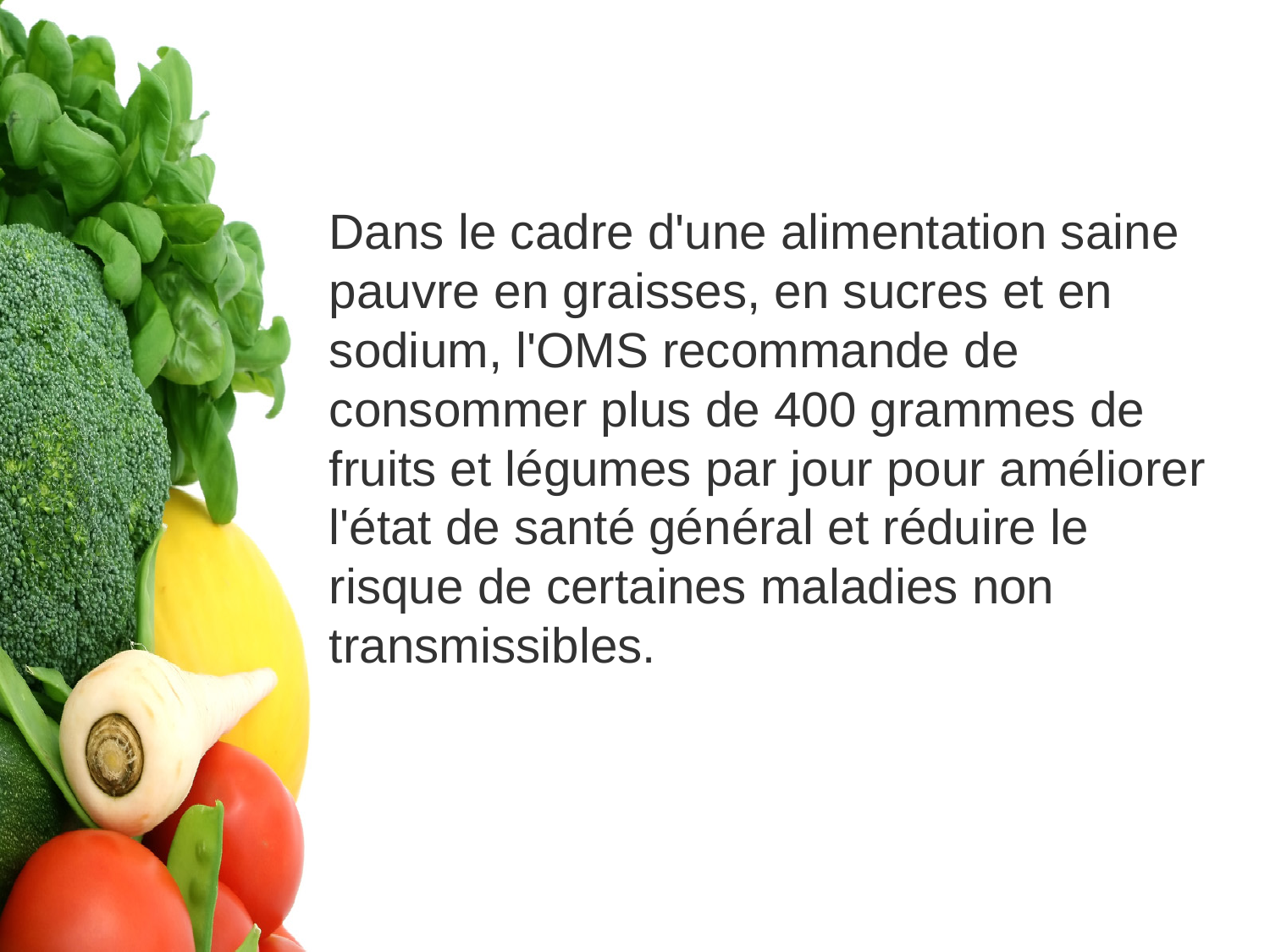

Dans le cadre d'une alimentation saine pauvre en graisses, en sucres et en sodium, l'OMS recommande de consommer plus de 400 grammes de fruits et légumes par jour pour améliorer l'état de santé général et réduire le risque de certaines maladies non transmissibles.